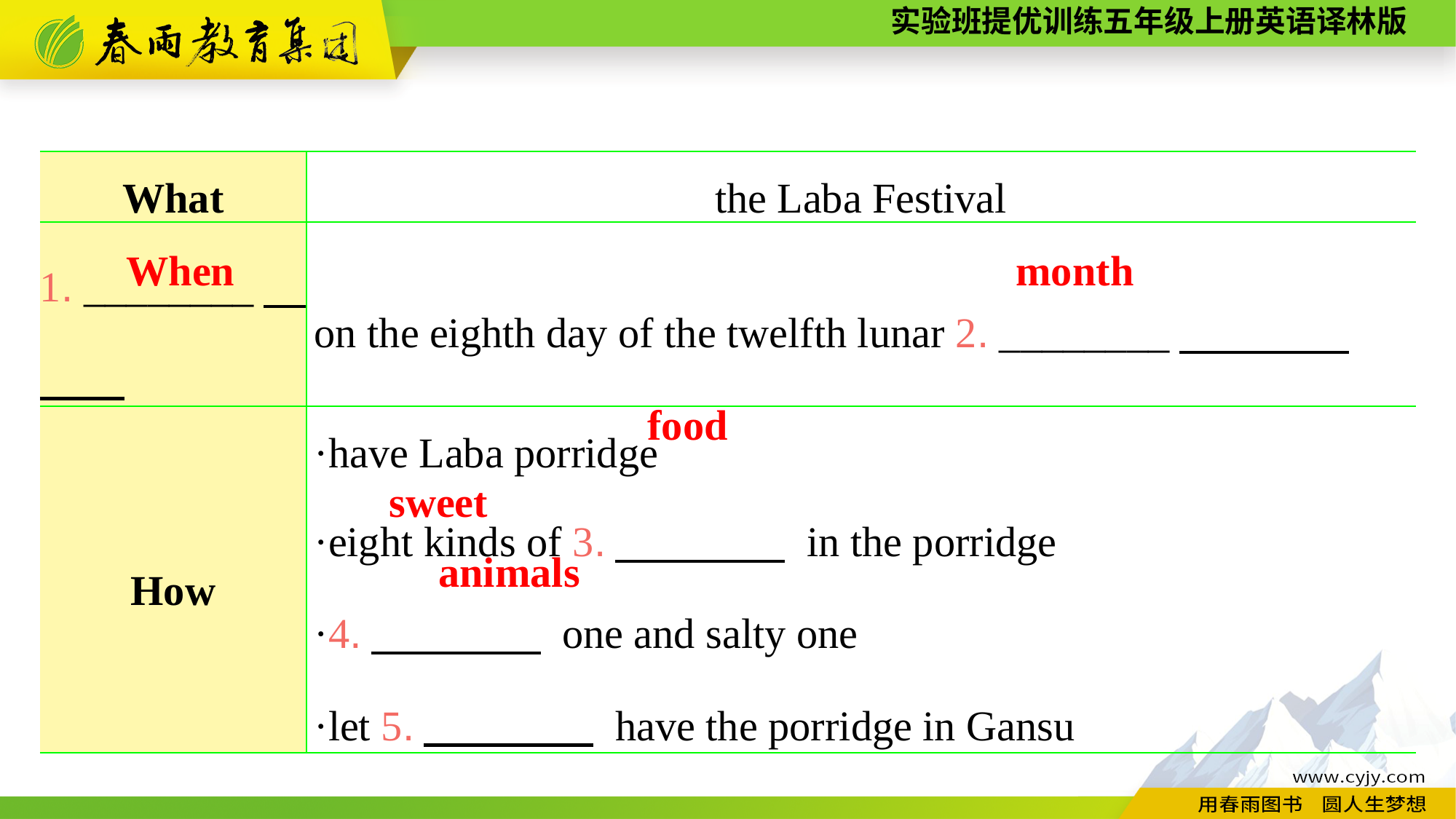

| What | the Laba Festival |
| --- | --- |
| 1. \_\_\_\_\_\_\_\_ | on the eighth day of the twelfth lunar 2. \_\_\_\_\_\_\_\_ |
| How | ·have Laba porridge ·eight kinds of 3.　　　　 in the porridge ·4.　　　　 one and salty one ·let 5.　　　　 have the porridge in Gansu |
When
month
food
sweet
animals